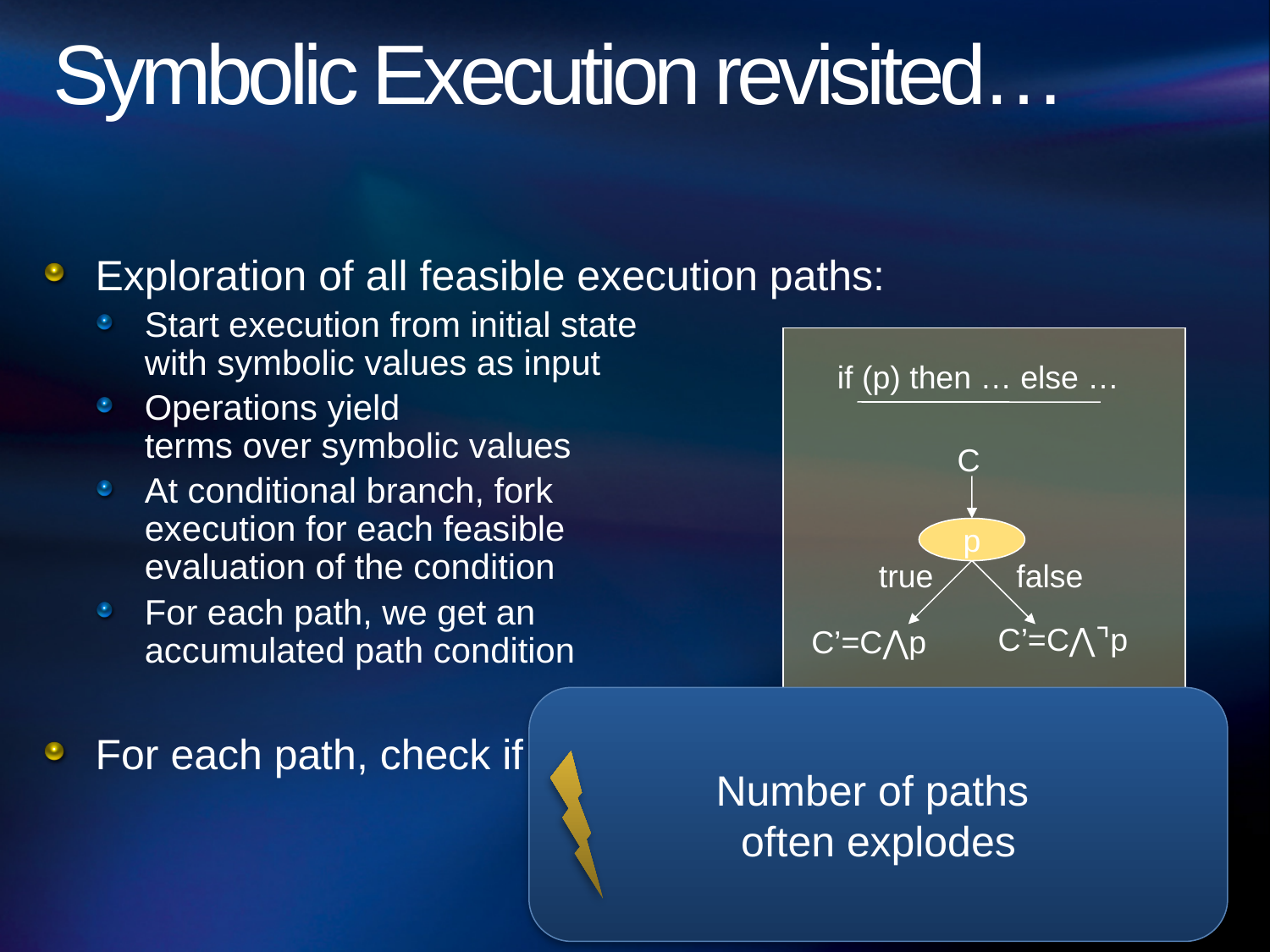

# Symbolic Execution revisited…
Exploration of all feasible execution paths:
Start execution from initial state
with symbolic values as input
Operations yield
terms over symbolic values
At conditional branch, fork
execution for each feasible
evaluation of the condition
For each path, we get an
accumulated path condition

For each path, check if path condition is feasible

if (p) then … else …

C

p
true
false

C’=C⋀⌝p
C’=C⋀p
Number of paths
often explodes